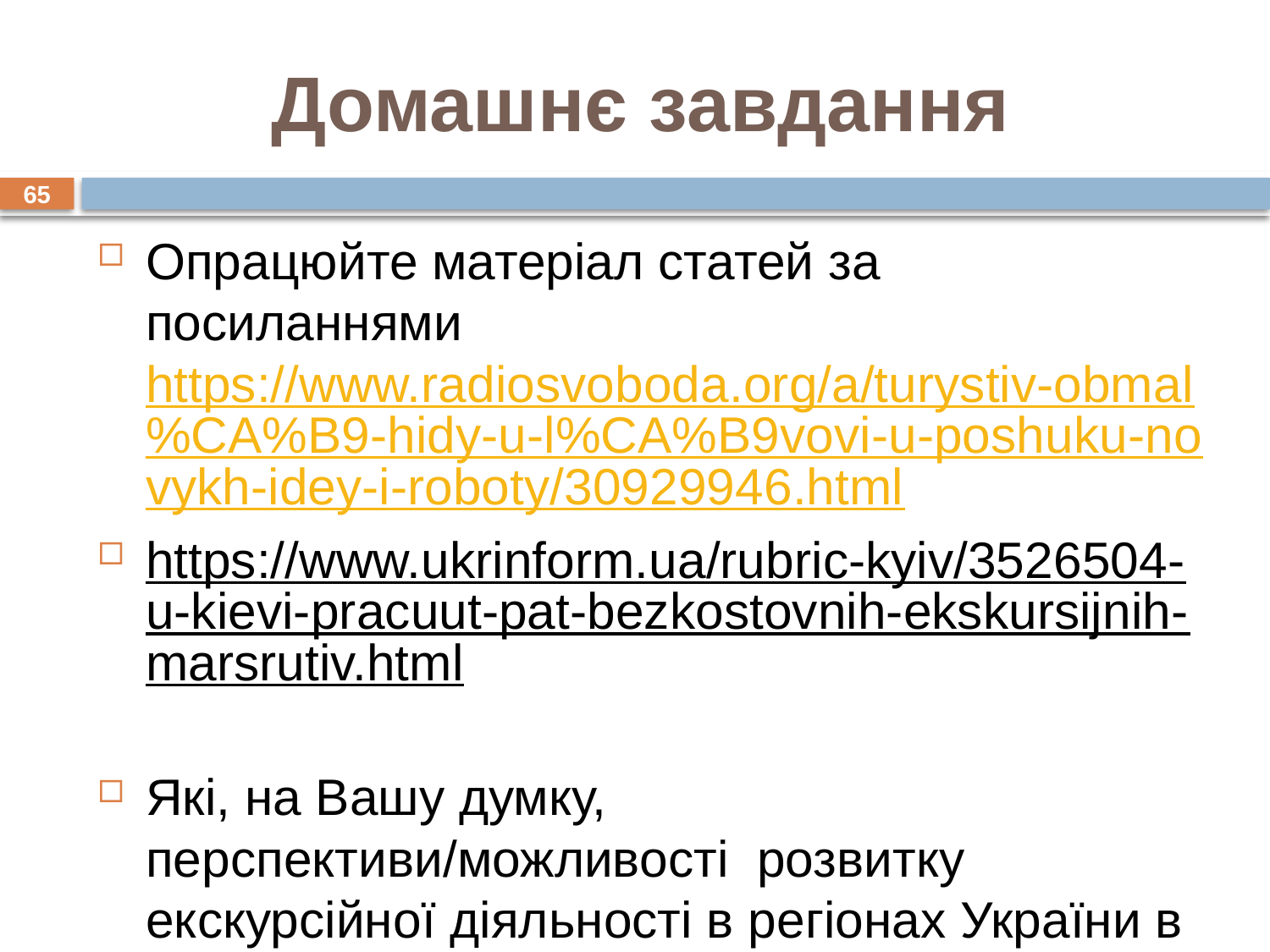

# Домашнє завдання
65
Опрацюйте матеріал статей за посиланнями https://www.radiosvoboda.org/a/turystiv-obmal%CA%B9-hidy-u-l%CA%B9vovi-u-poshuku-novykh-idey-i-roboty/30929946.html
https://www.ukrinform.ua/rubric-kyiv/3526504-u-kievi-pracuut-pat-bezkostovnih-ekskursijnih-marsrutiv.html
Які, на Вашу думку, перспективи/можливості  розвитку екскурсійної діяльності в регіонах України в сучасних умовах та у післявоєнний час?